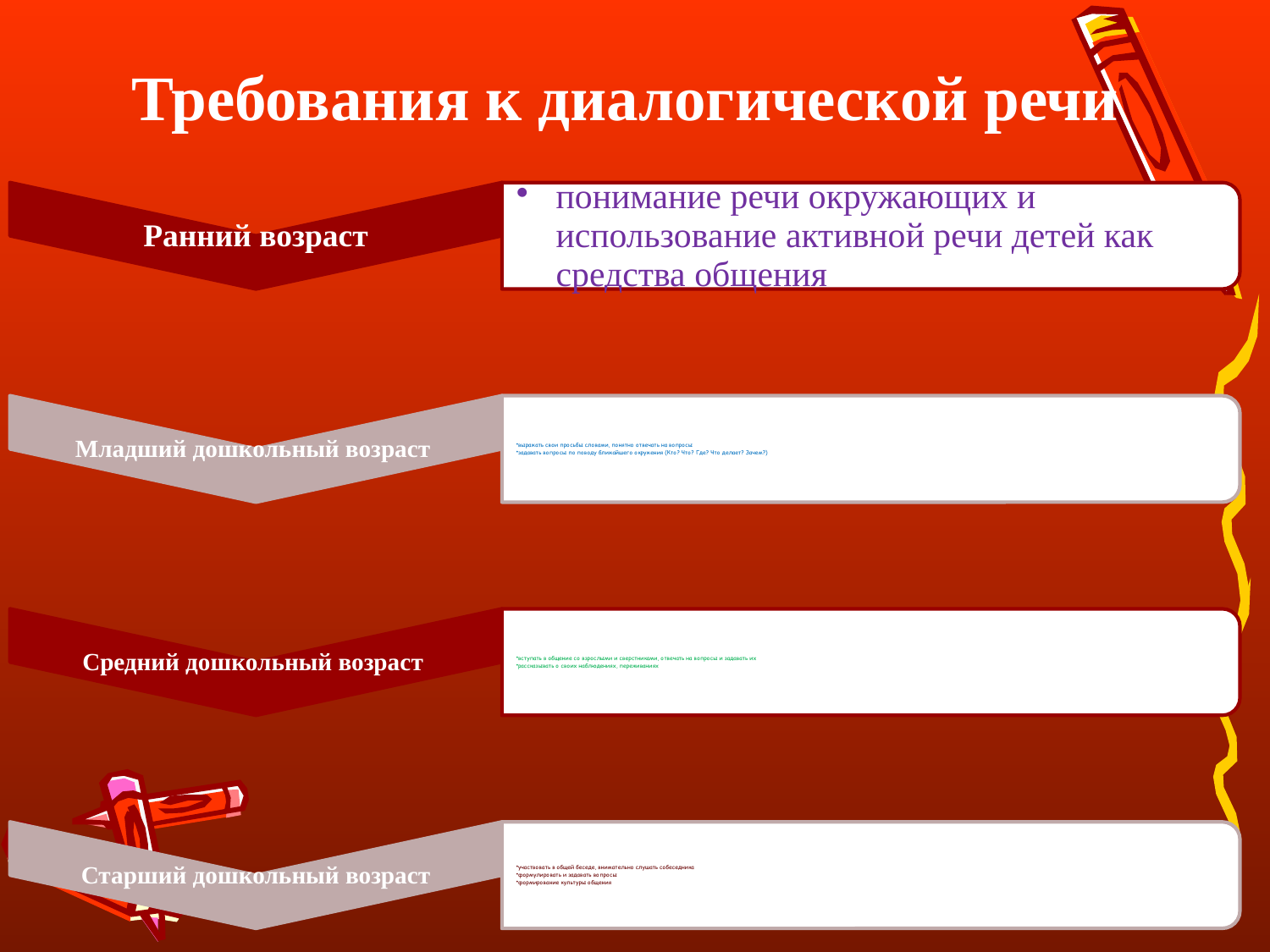

Требования к диалогической речи
Ранний возраст
выражать свои просьбы словами, понятно отвечать на вопросы
задавать вопросы по поводу ближайшего окружения (Кто? Что? Где? Что делает? Зачем?)
Средний дошкольный возраст
вступать в общение со взрослыми и сверстниками, отвечать на вопросы и задавать их
рассказывать о своих наблюдениях, переживаниях
Старший дошкольный возраст
участвовать в общей беседе, внимательно слушать собеседника
формулировать и задавать вопросы
Младший дошкольный возраст
понимание речи окружающих и использование активной речи детей как средства общения
формирование культуры общения